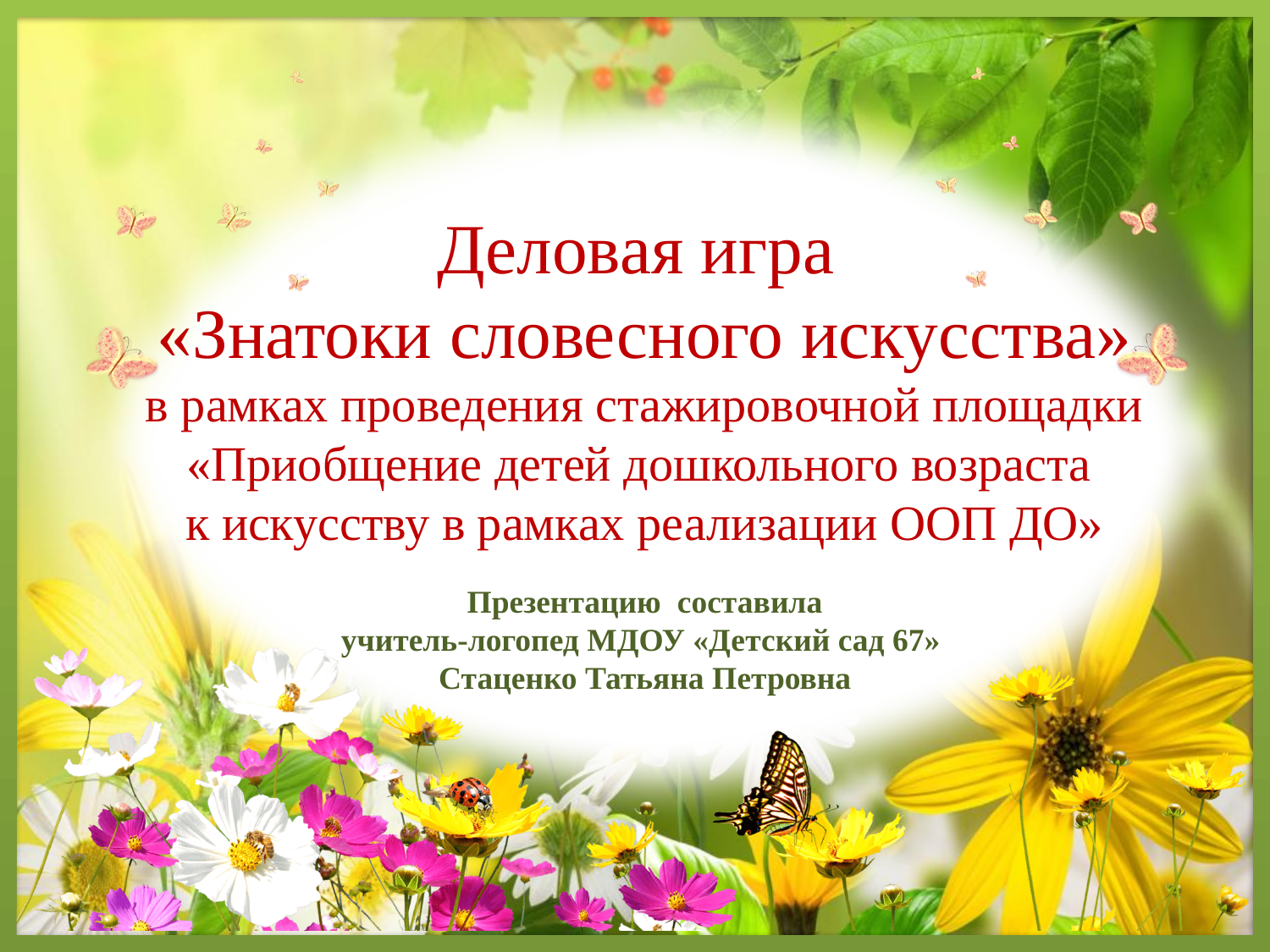

# Деловая игра «Знатоки словесного искусства» в рамках проведения стажировочной площадки «Приобщение детей дошкольного возраста к искусству в рамках реализации ООП ДО»
Презентацию  составила
учитель-логопед МДОУ «Детский сад 67»
Стаценко Татьяна Петровна